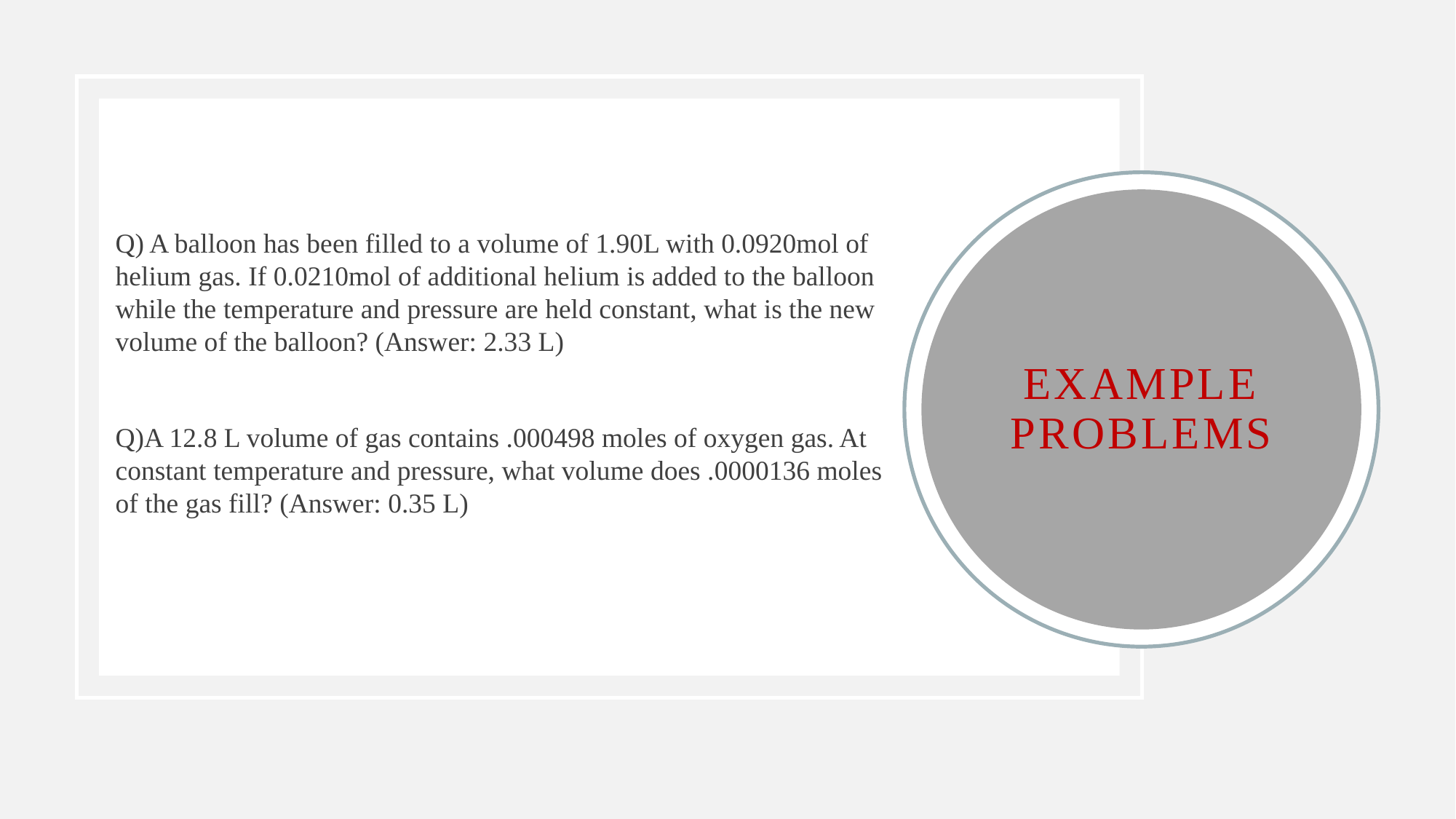

Q) A balloon has been filled to a volume of 1.90L with 0.0920mol of helium gas. If 0.0210mol of additional helium is added to the balloon while the temperature and pressure are held constant, what is the new volume of the balloon? (Answer: 2.33 L)

Q)A 12.8 L volume of gas contains .000498 moles of oxygen gas. At constant temperature and pressure, what volume does .0000136 moles of the gas fill? (Answer: 0.35 L)

Example Problems